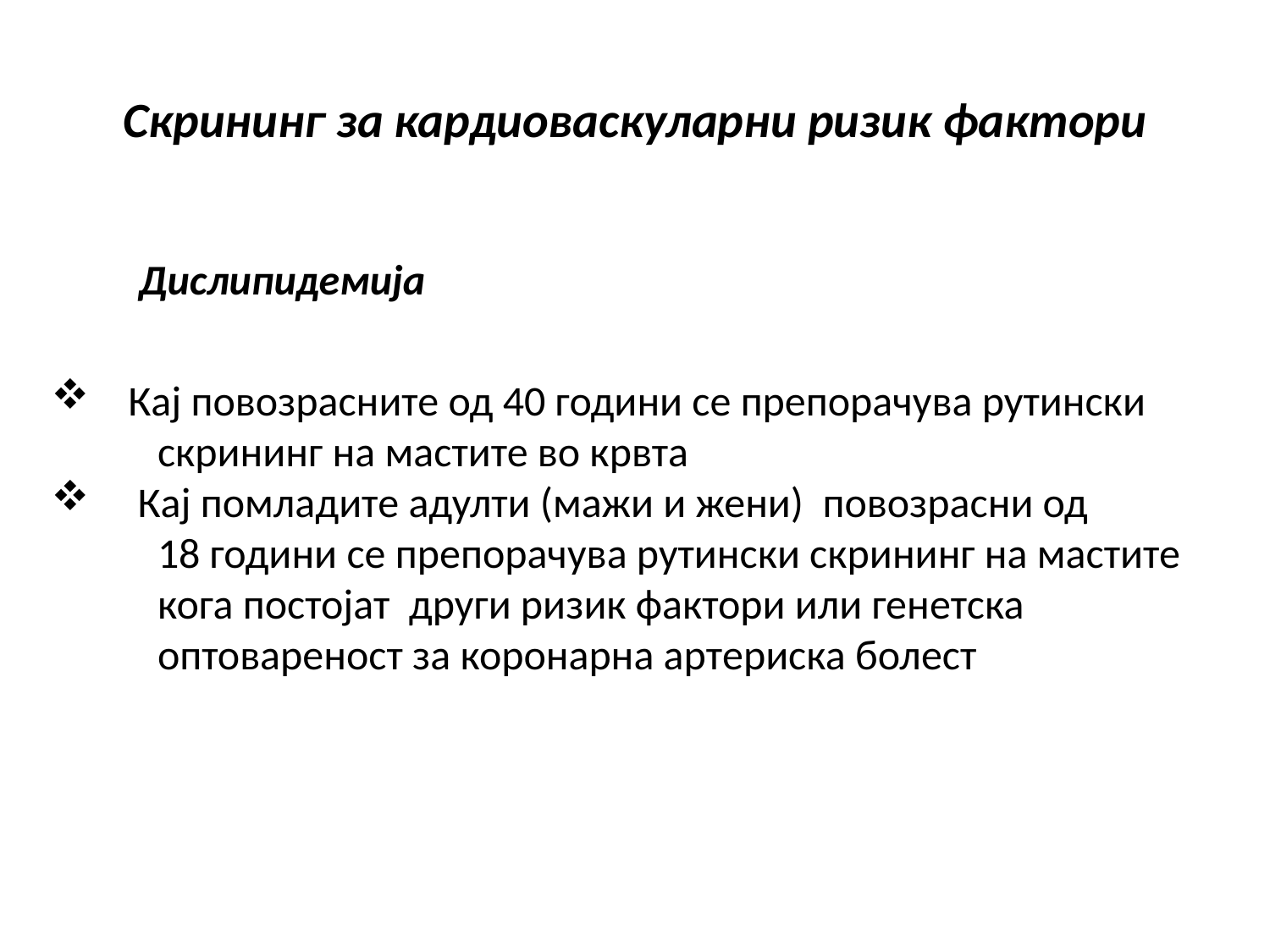

# Скрининг за кардиоваскуларни ризик фактори
Дислипидемија
    Кај повозрасните од 40 години се препорачува рутински
        скрининг на мастите во крвта
     Кај помладите адулти (мажи и жени)  повозрасни од
        18 години се препорачува рутински скрининг на мастите
        кога постојат  други ризик фактори или генетска
        оптовареност за коронарна артериска болест